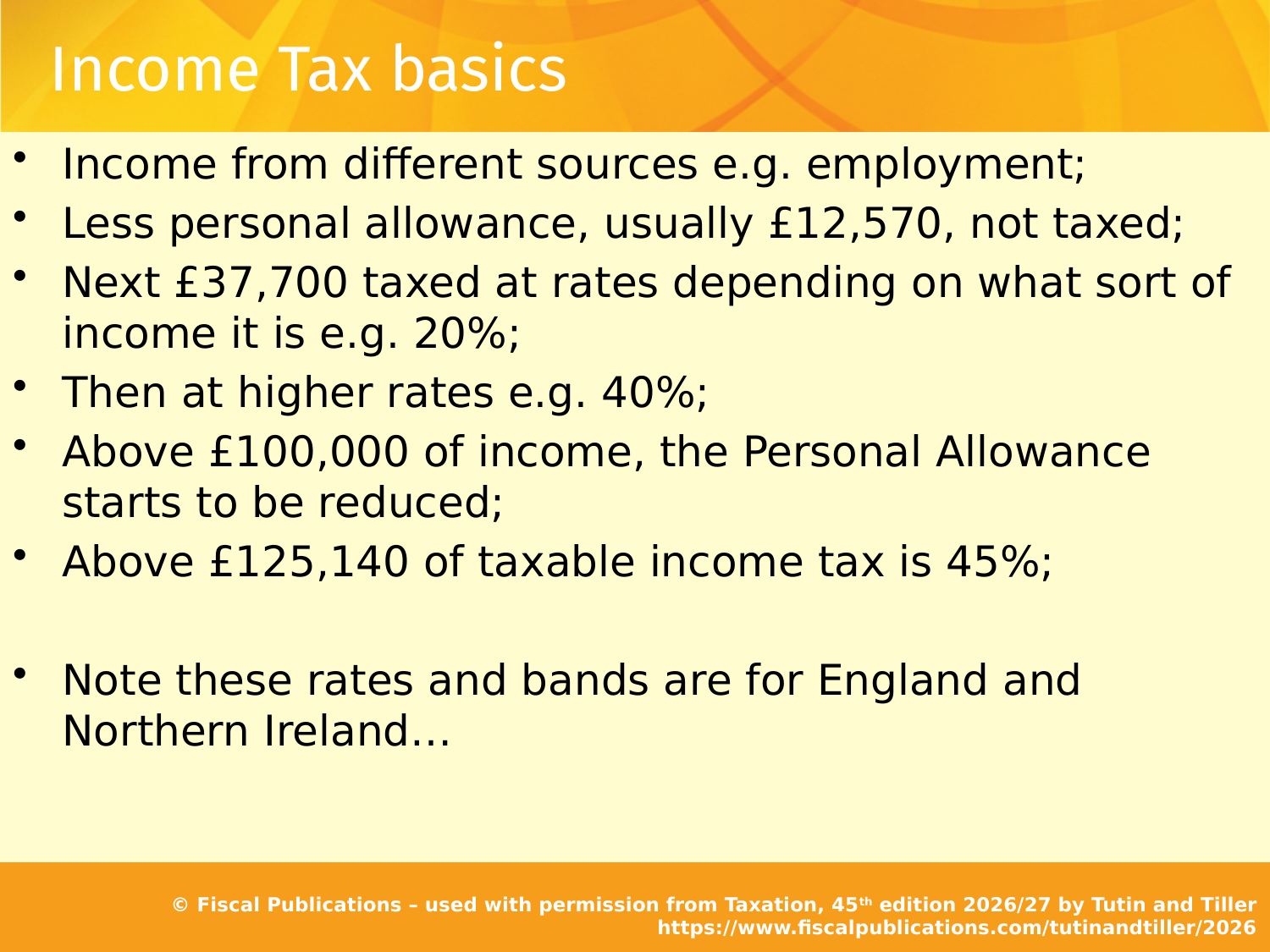

# Income Tax basics
Income from different sources e.g. employment;
Less personal allowance, usually £12,570, not taxed;
Next £37,700 taxed at rates depending on what sort of income it is e.g. 20%;
Then at higher rates e.g. 40%;
Above £100,000 of income, the Personal Allowance starts to be reduced;
Above £125,140 of taxable income tax is 45%;

Note these rates and bands are for England and Northern Ireland…